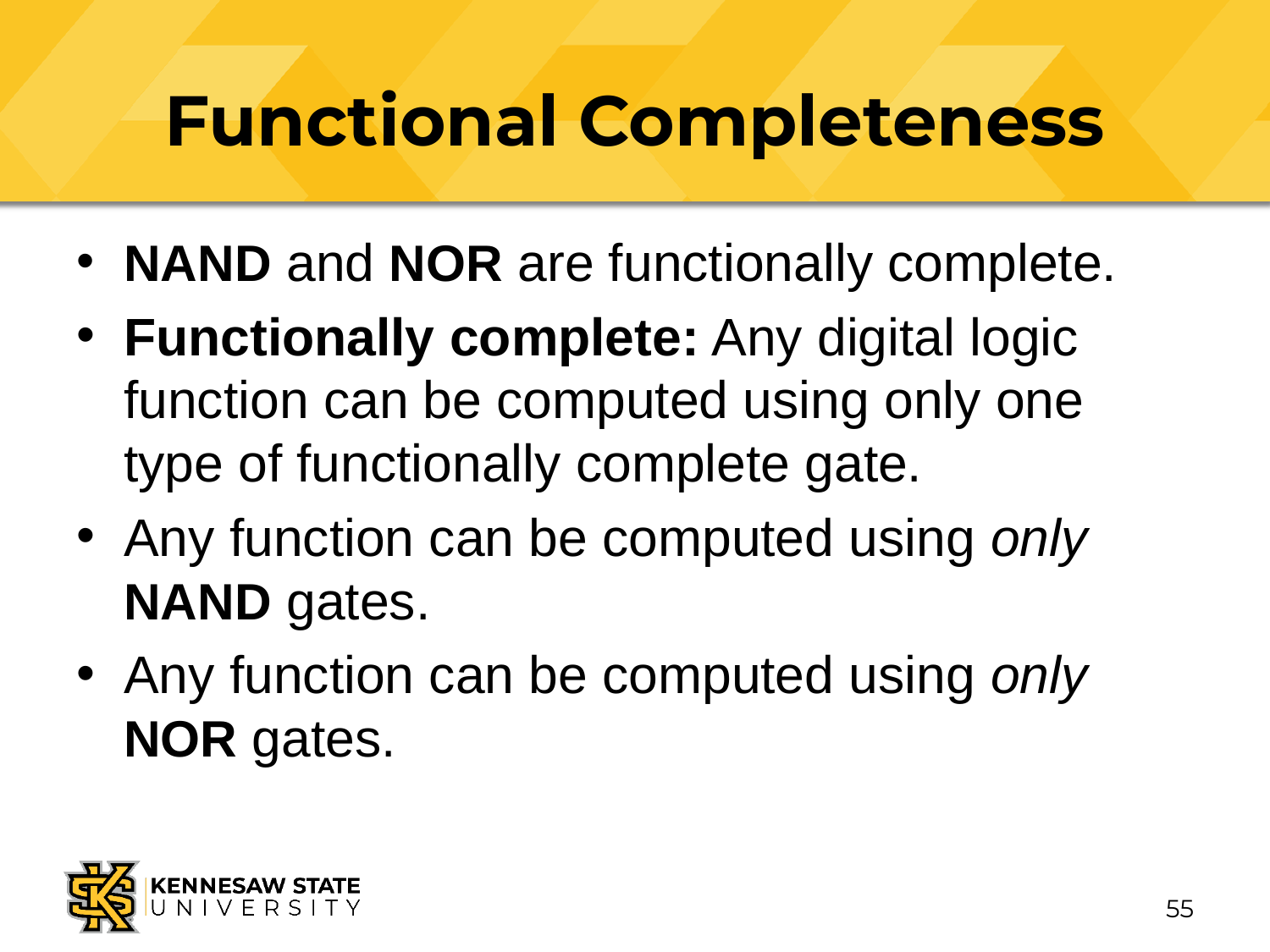

# Functional Completeness
NAND and NOR are functionally complete.
Functionally complete: Any digital logic function can be computed using only one type of functionally complete gate.
Any function can be computed using only NAND gates.
Any function can be computed using only NOR gates.
55